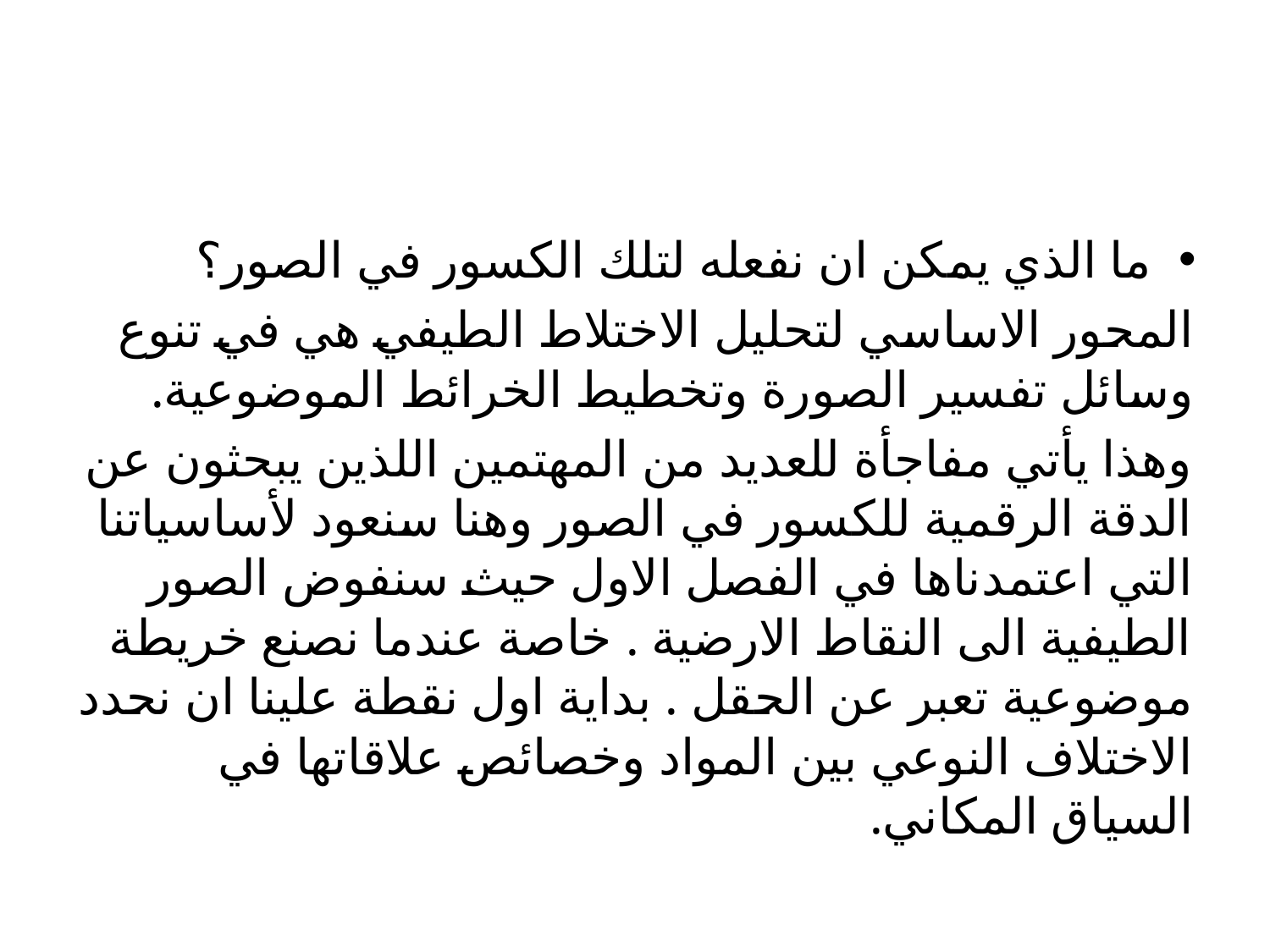

ما الذي يمكن ان نفعله لتلك الكسور في الصور؟
المحور الاساسي لتحليل الاختلاط الطيفي هي في تنوع وسائل تفسير الصورة وتخطيط الخرائط الموضوعية.
وهذا يأتي مفاجأة للعديد من المهتمين اللذين يبحثون عن الدقة الرقمية للكسور في الصور وهنا سنعود لأساسياتنا التي اعتمدناها في الفصل الاول حيث سنفوض الصور الطيفية الى النقاط الارضية . خاصة عندما نصنع خريطة موضوعية تعبر عن الحقل . بداية اول نقطة علينا ان نحدد الاختلاف النوعي بين المواد وخصائص علاقاتها في السياق المكاني.